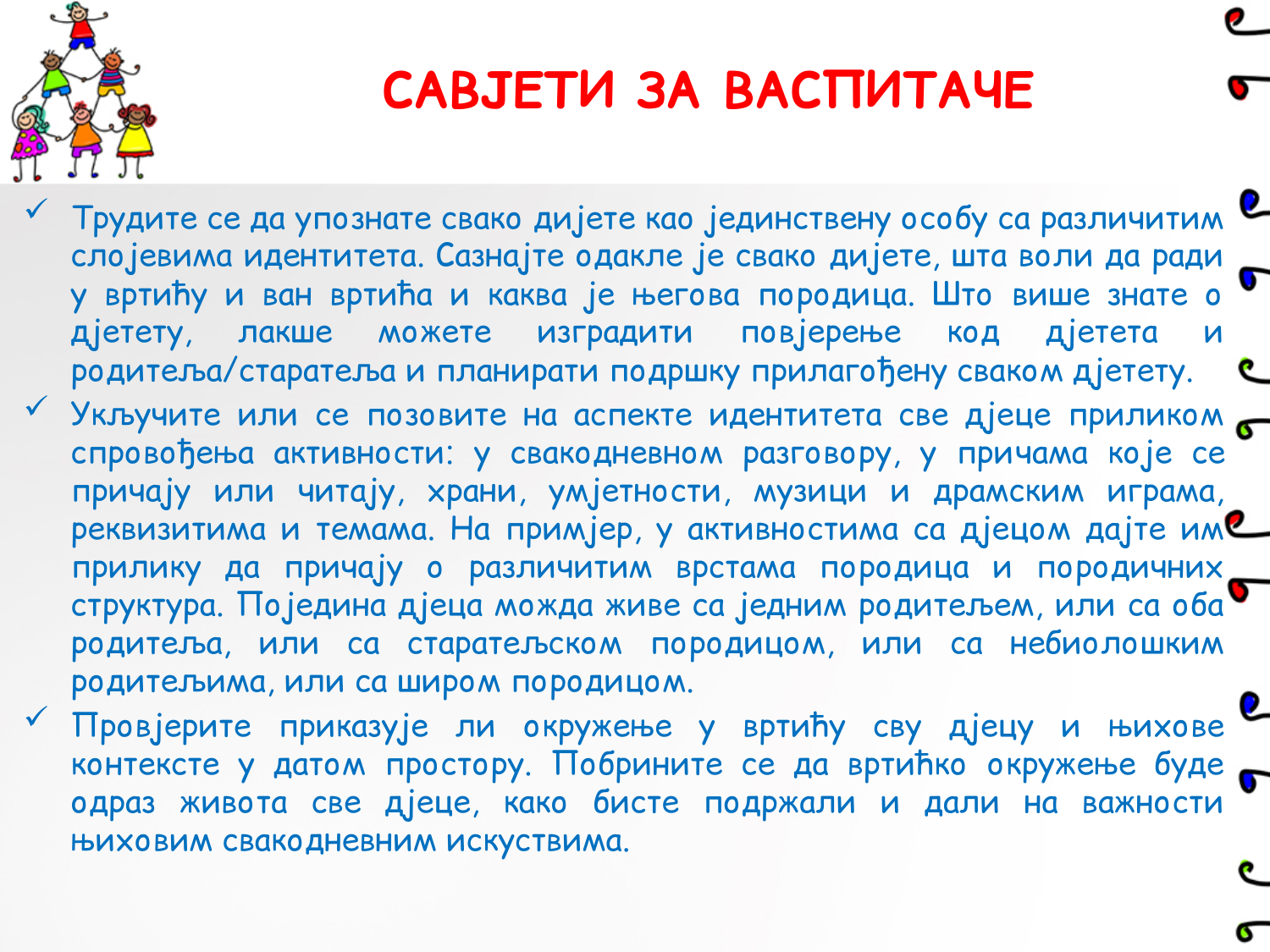

# САВЈЕТИ ЗА ВАСПИТАЧЕ
Трудите се да упознате свако дијете као јединствену особу са различитим слојевима идентитета. Сазнајте одакле је свако дијете, шта воли да ради у вртићу и ван вртића и каква је његова породица. Што више знате о дјетету, лакше можете изградити повјерење код дјетета и родитеља/старатеља и планирати подршку прилагођену сваком дјетету.
Укључите или се позовите на аспекте идентитета све дјеце приликом спровођења активности: у свакодневном разговору, у при­чама које се причају или читају, храни, умјетности, музици и драмским играма, реквизитима и темама. На примјер, у активностима са дјецом дајте им прилику да причају о различитим врстама породица и породичних структура. Поједина дјеца можда живе са једним родитељем, или са оба родитеља, или са старатељском породицом, или са небиолошким родитељима, или са широм породицом.
Провјерите приказује ли окружење у вртићу сву дјецу и њихове контексте у датом простору. Побрините се да вртићко окружење буде одраз живота све дјеце, како бисте подржали и дали на важности њиховим свакодневним искуствима.